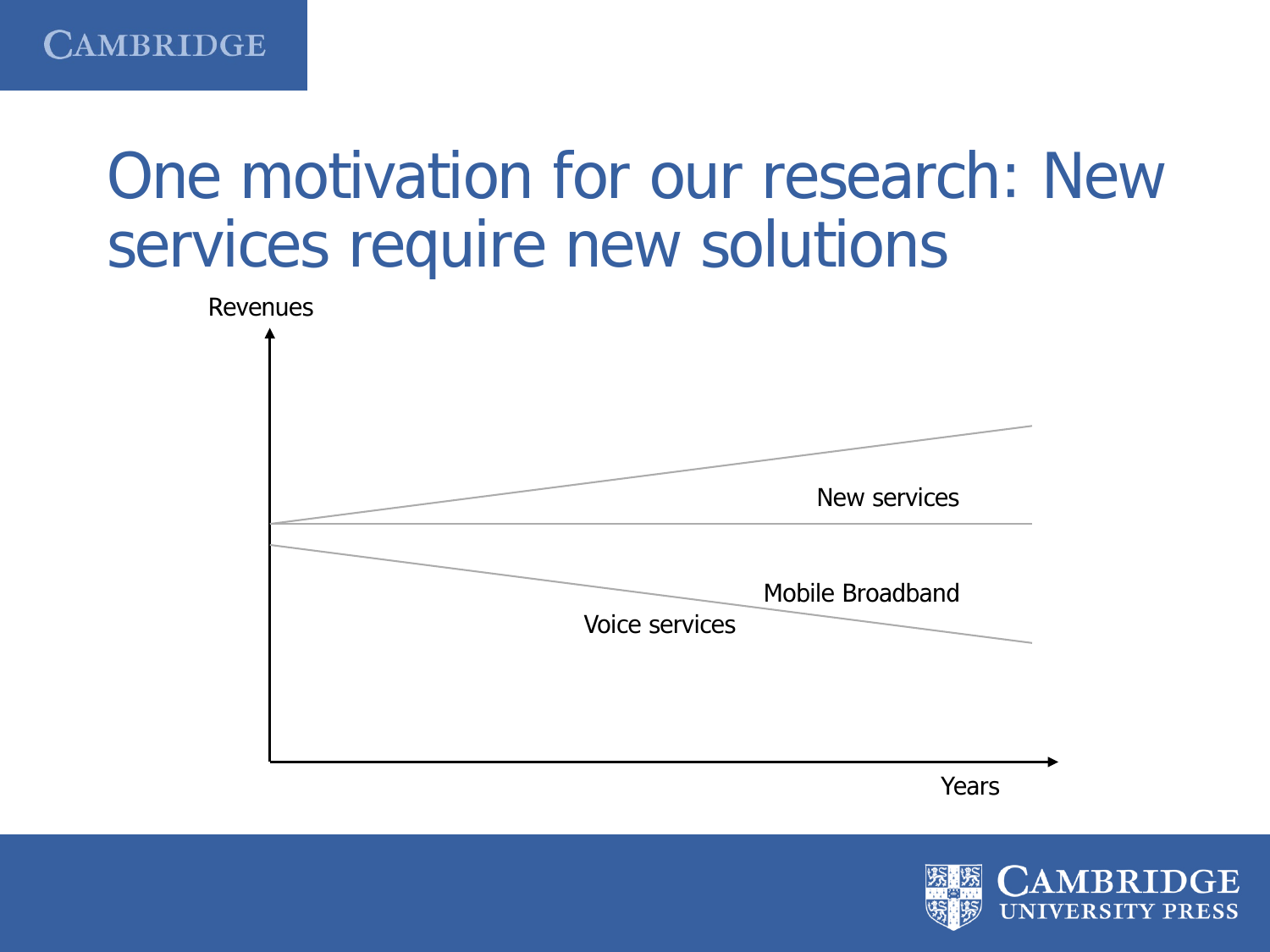

# One motivation for our research: New services require new solutions
Revenues
New services
Mobile Broadband
Voice services
Years